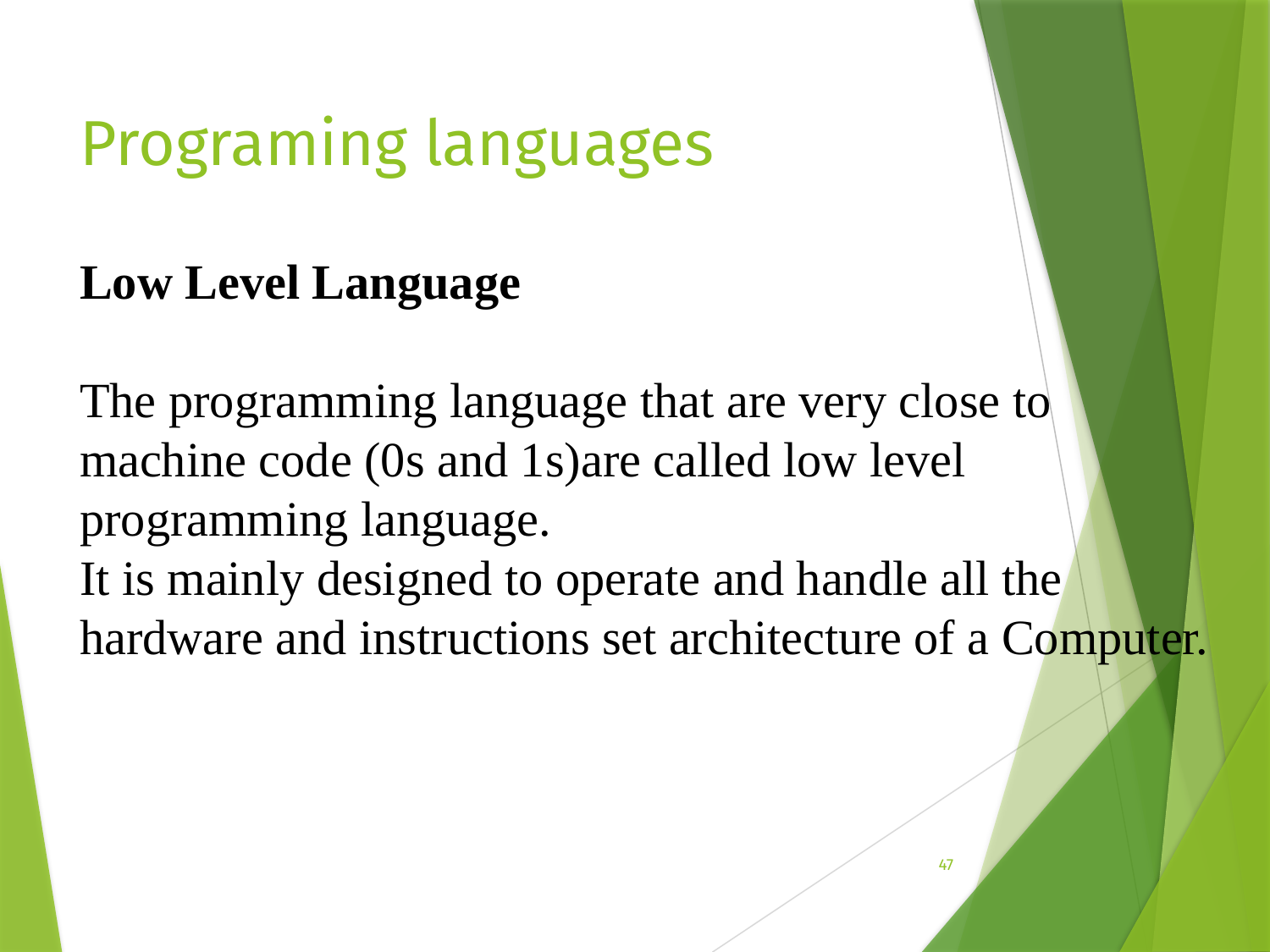

# Programing languages
Low Level Language

The programming language that are very close to machine code (0s and 1s)are called low level programming language.
It is mainly designed to operate and handle all the hardware and instructions set architecture of a Computer.
47